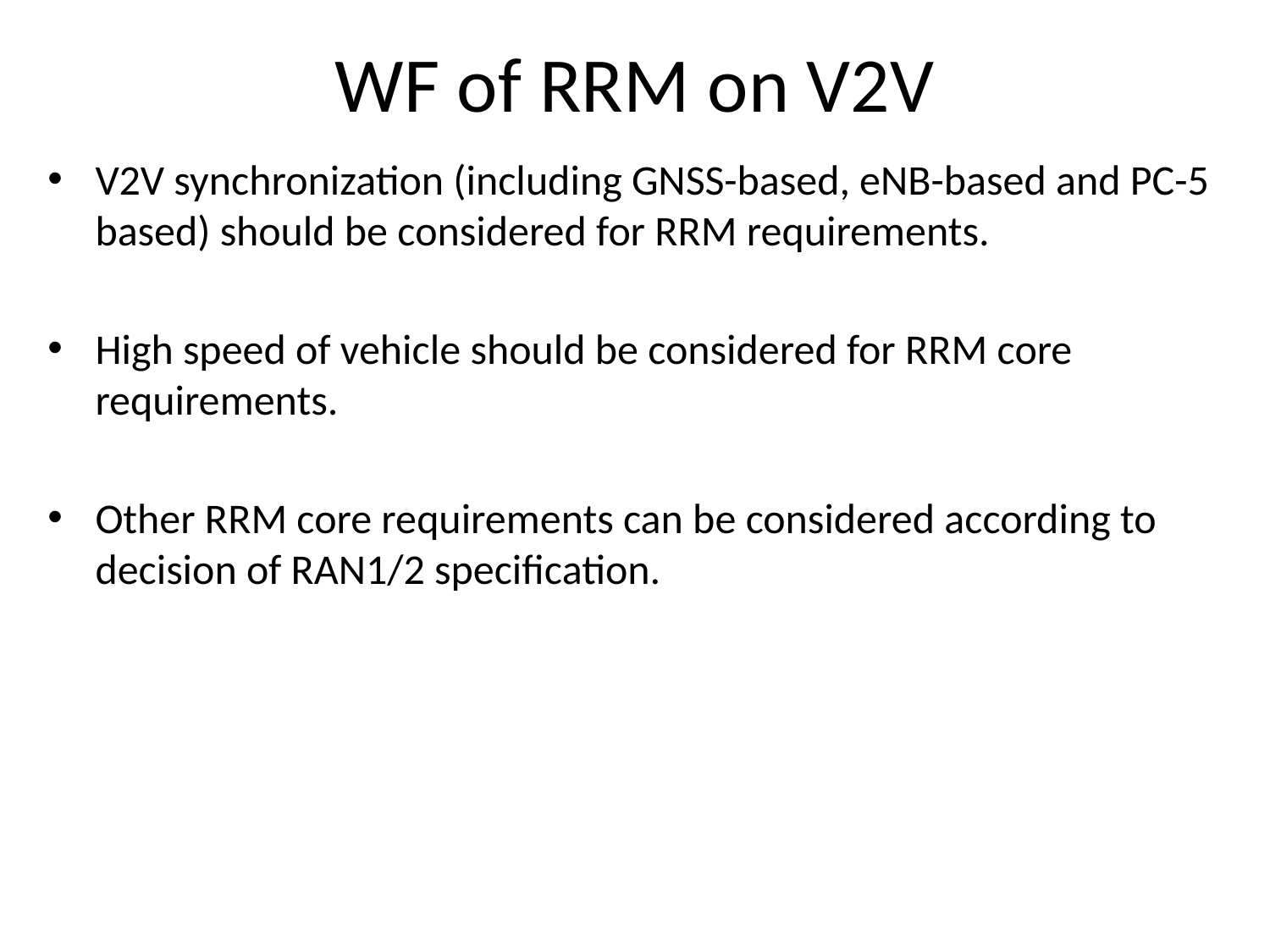

# WF of RRM on V2V
V2V synchronization (including GNSS-based, eNB-based and PC-5 based) should be considered for RRM requirements.

High speed of vehicle should be considered for RRM core requirements.

Other RRM core requirements can be considered according to decision of RAN1/2 specification.